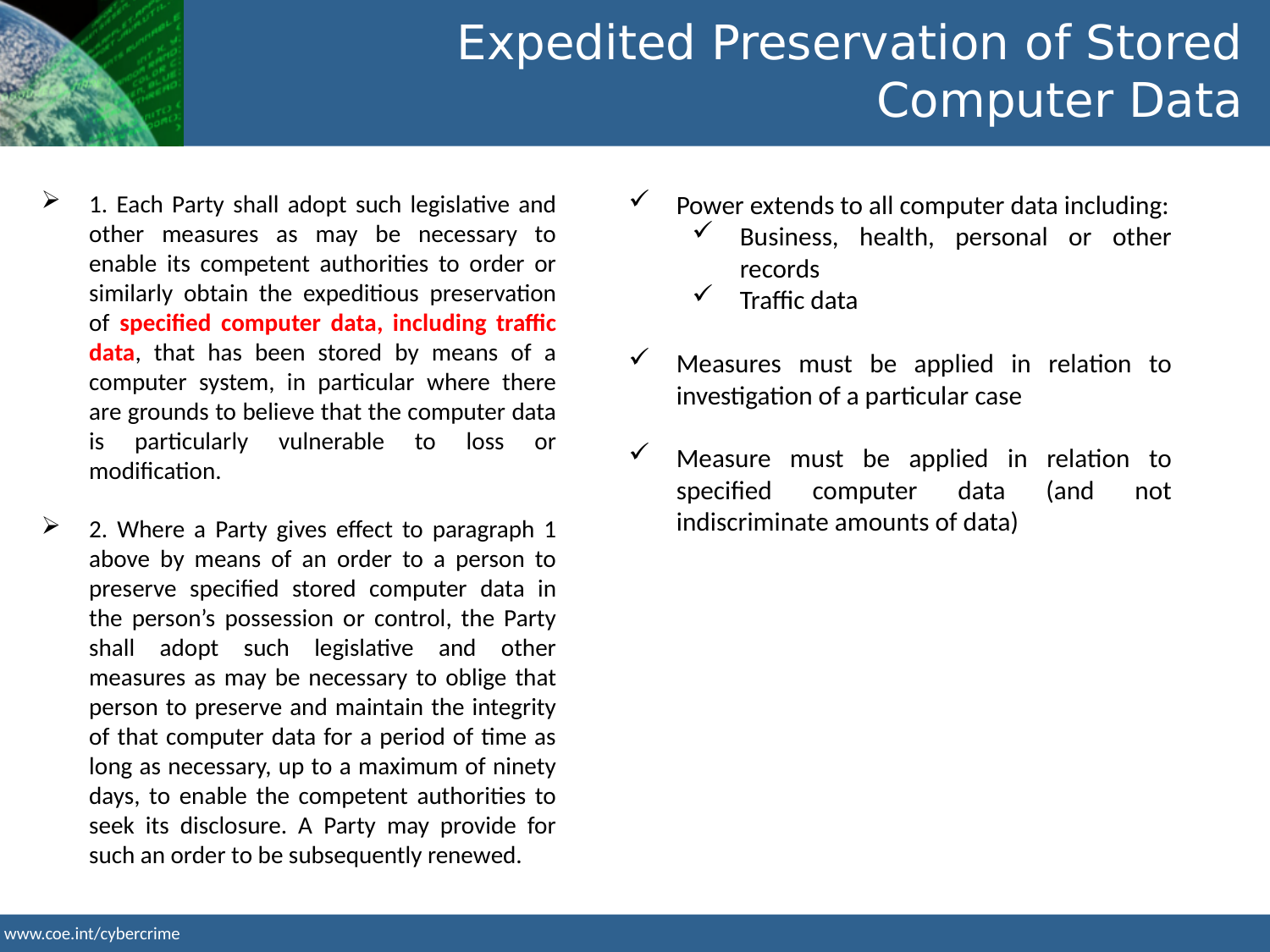

Expedited Preservation of Stored Computer Data
1. Each Party shall adopt such legislative and other measures as may be necessary to enable its competent authorities to order or similarly obtain the expeditious preservation of specified computer data, including traffic data, that has been stored by means of a computer system, in particular where there are grounds to believe that the computer data is particularly vulnerable to loss or modification.

2. Where a Party gives effect to paragraph 1 above by means of an order to a person to preserve specified stored computer data in the person’s possession or control, the Party shall adopt such legislative and other measures as may be necessary to oblige that person to preserve and maintain the integrity of that computer data for a period of time as long as necessary, up to a maximum of ninety days, to enable the competent authorities to seek its disclosure. A Party may provide for such an order to be subsequently renewed.
Power extends to all computer data including:
Business, health, personal or other records
Traffic data

Measures must be applied in relation to investigation of a particular case

Measure must be applied in relation to specified computer data (and not indiscriminate amounts of data)